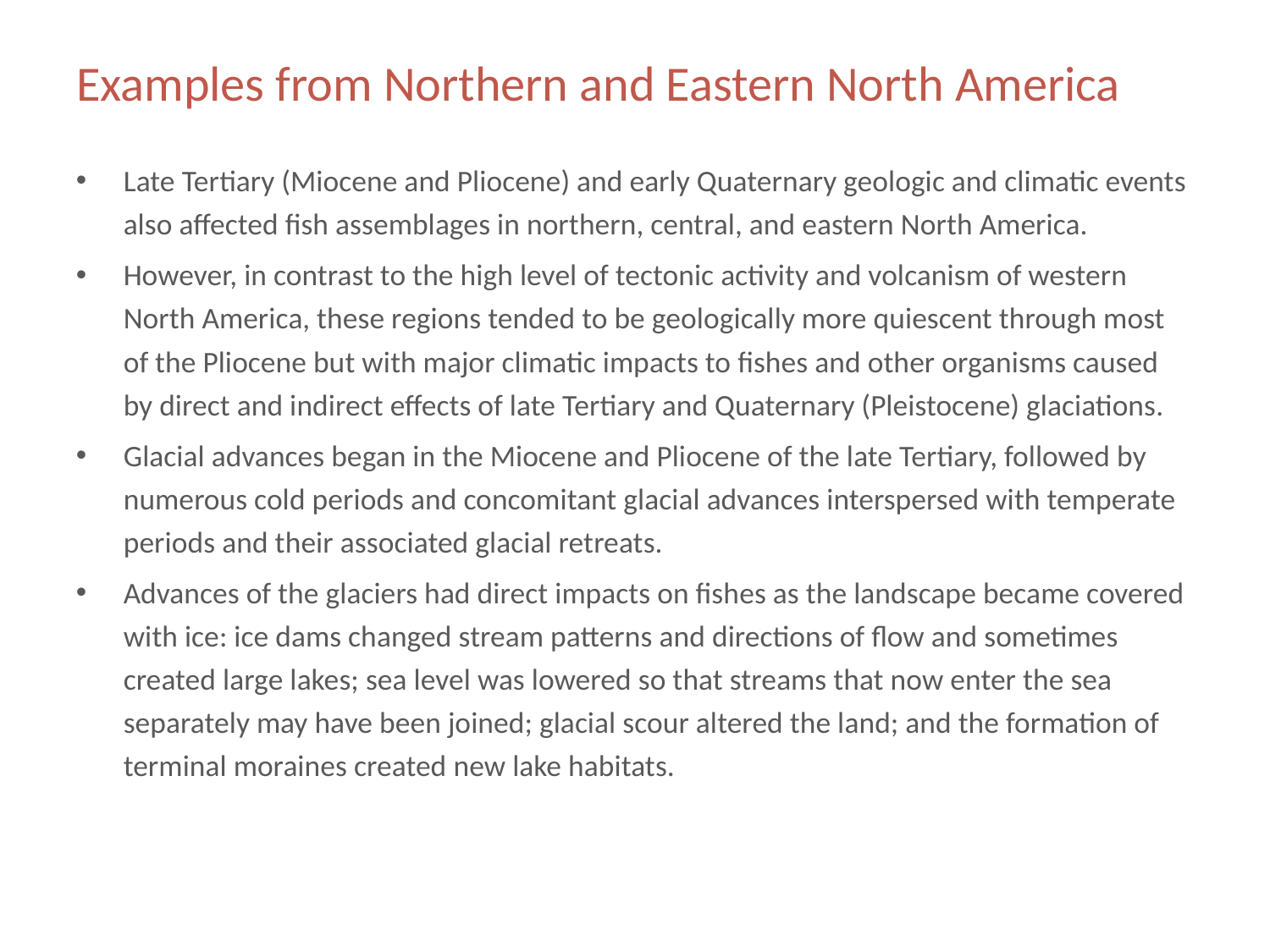

# Examples from Northern and Eastern North America
Late Tertiary (Miocene and Pliocene) and early Quaternary geologic and climatic events also affected fish assemblages in northern, central, and eastern North America.
However, in contrast to the high level of tectonic activity and volcanism of western North America, these regions tended to be geologically more quiescent through most of the Pliocene but with major climatic impacts to fishes and other organisms caused by direct and indirect effects of late Tertiary and Quaternary (Pleistocene) glaciations.
Glacial advances began in the Miocene and Pliocene of the late Tertiary, followed by numerous cold periods and concomitant glacial advances interspersed with temperate periods and their associated glacial retreats.
Advances of the glaciers had direct impacts on fishes as the landscape became covered with ice: ice dams changed stream patterns and directions of flow and sometimes created large lakes; sea level was lowered so that streams that now enter the sea separately may have been joined; glacial scour altered the land; and the formation of terminal moraines created new lake habitats.